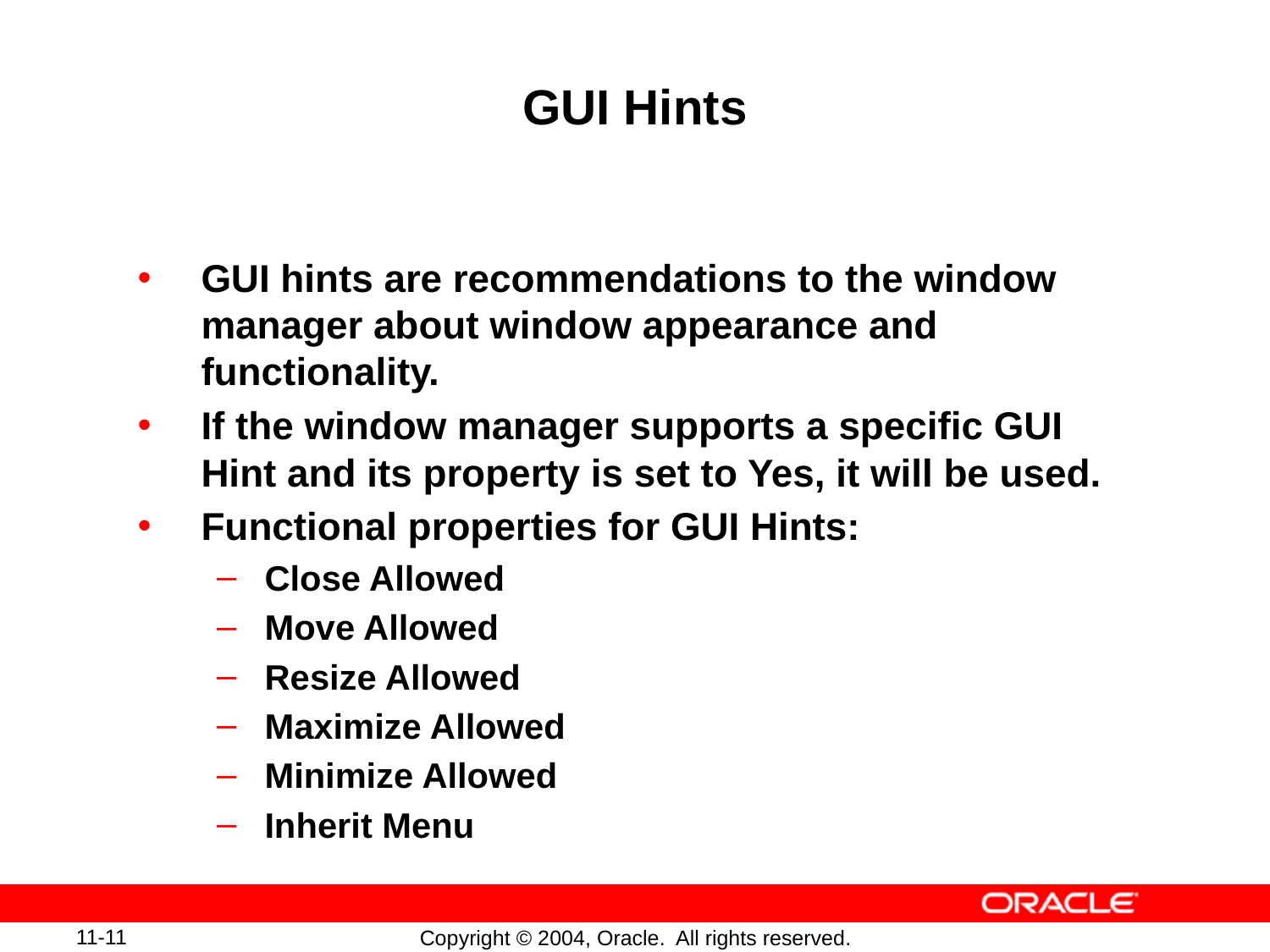

# GUI Hints
GUI hints are recommendations to the window manager about window appearance and functionality.
If the window manager supports a specific GUI Hint and its property is set to Yes, it will be used.
Functional properties for GUI Hints:
Close Allowed
Move Allowed
Resize Allowed
Maximize Allowed
Minimize Allowed
Inherit Menu